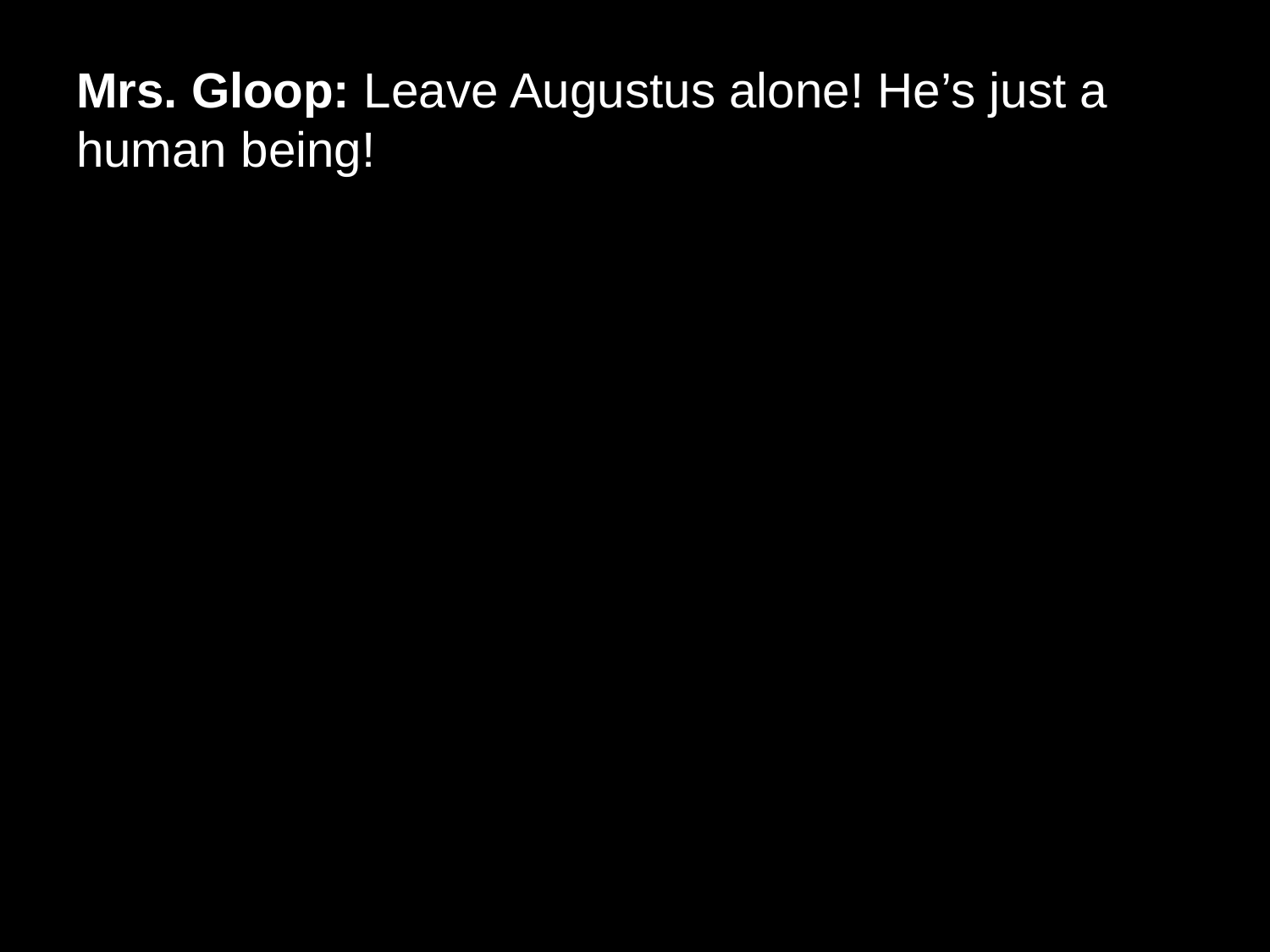

# Mrs. Gloop: Leave Augustus alone! He’s just a human being!